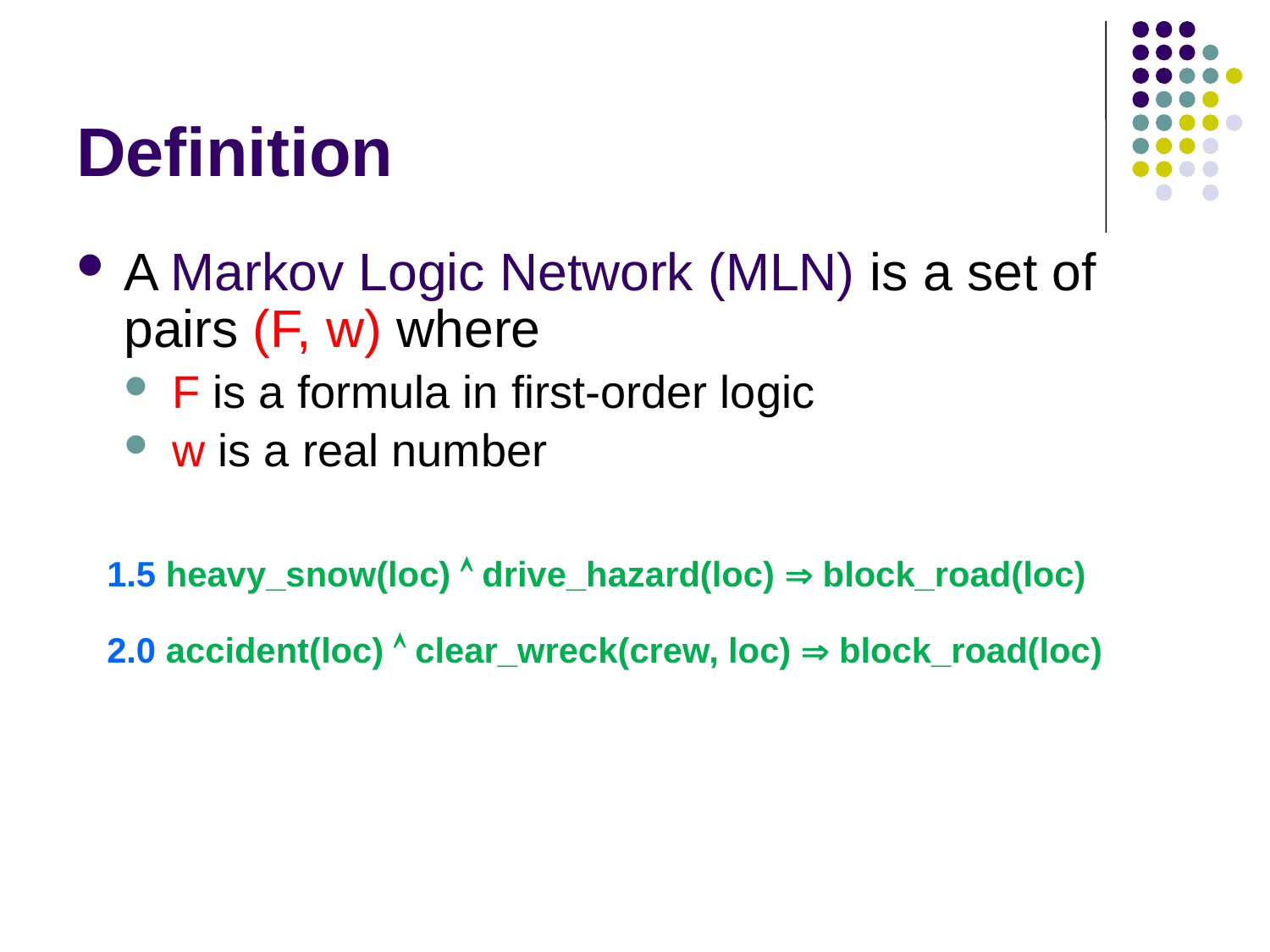

# Definition
A Markov Logic Network (MLN) is a set of pairs (F, w) where
F is a formula in first-order logic
w is a real number
 1.5 heavy_snow(loc) ∧ drive_hazard(loc) ⇒ block_road(loc)

 2.0 accident(loc) ∧ clear_wreck(crew, loc) ⇒ block_road(loc)